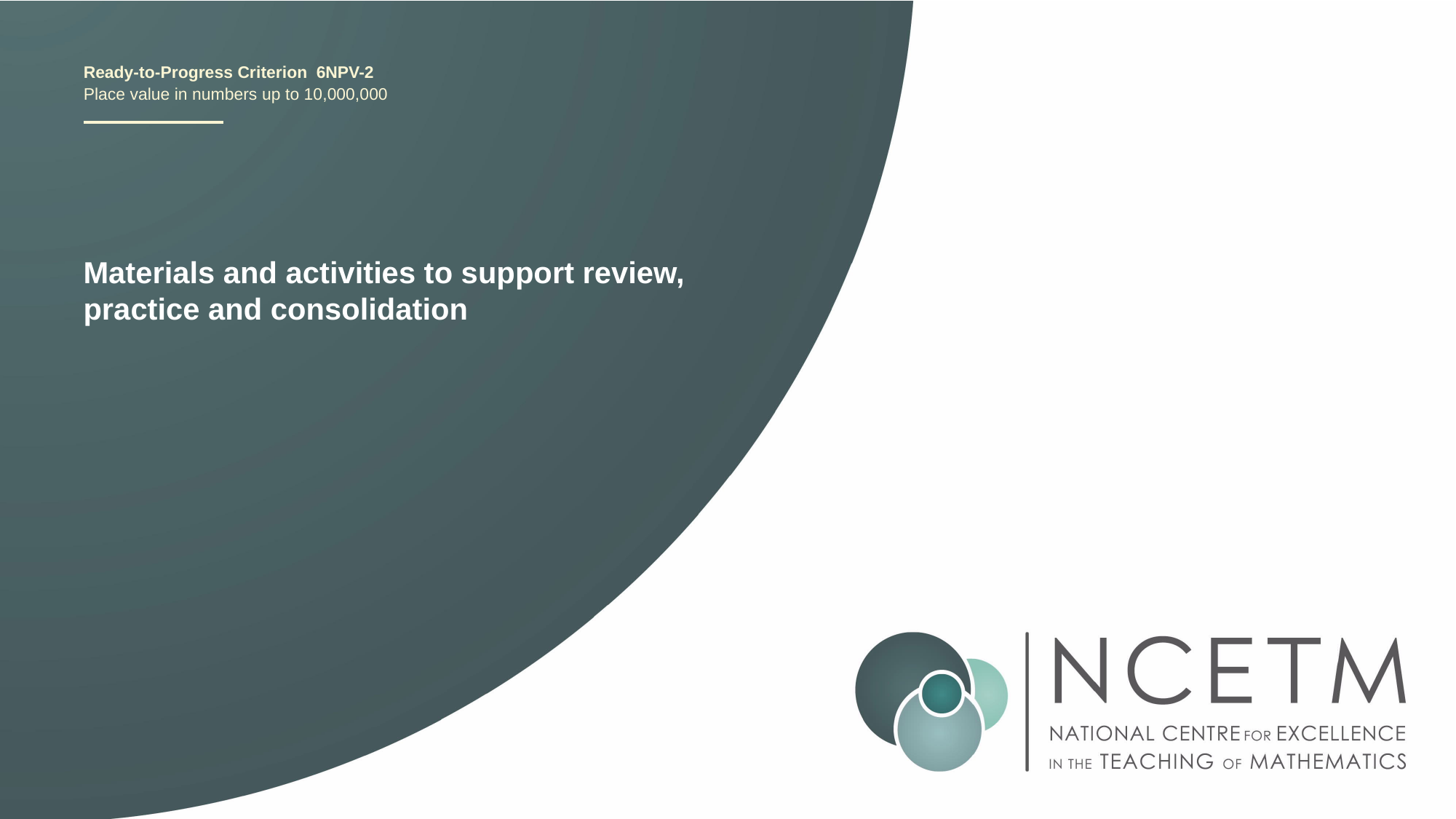

6NPV-2
Place value in numbers up to 10,000,000